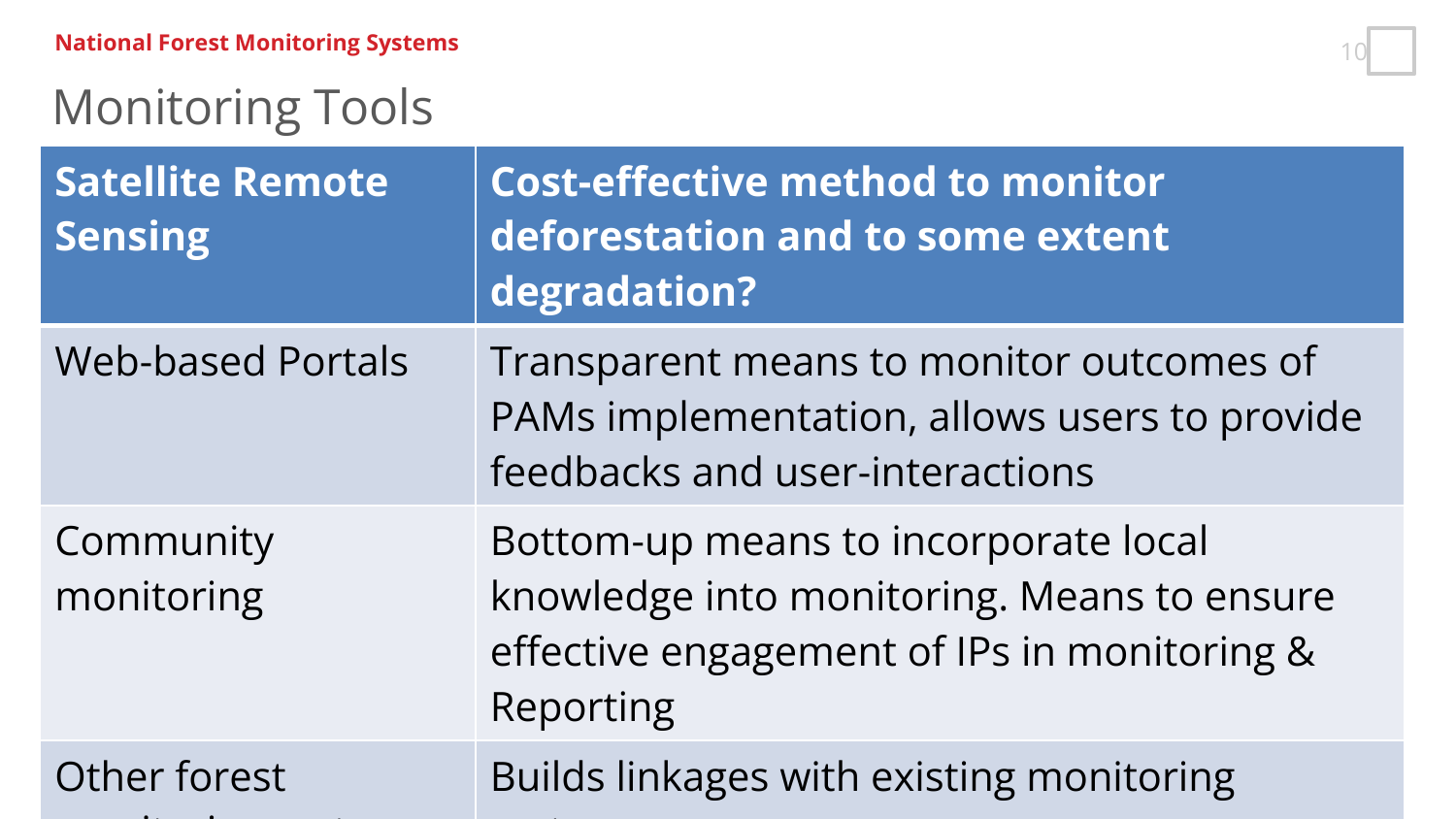

National Forest Monitoring Systems

Monitoring Tools
| Satellite Remote Sensing | Cost-effective method to monitor deforestation and to some extent degradation? |
| --- | --- |
| Web-based Portals | Transparent means to monitor outcomes of PAMs implementation, allows users to provide feedbacks and user-interactions |
| Community monitoring | Bottom-up means to incorporate local knowledge into monitoring. Means to ensure effective engagement of IPs in monitoring & Reporting |
| Other forest monitoring systems | Builds linkages with existing monitoring systems |